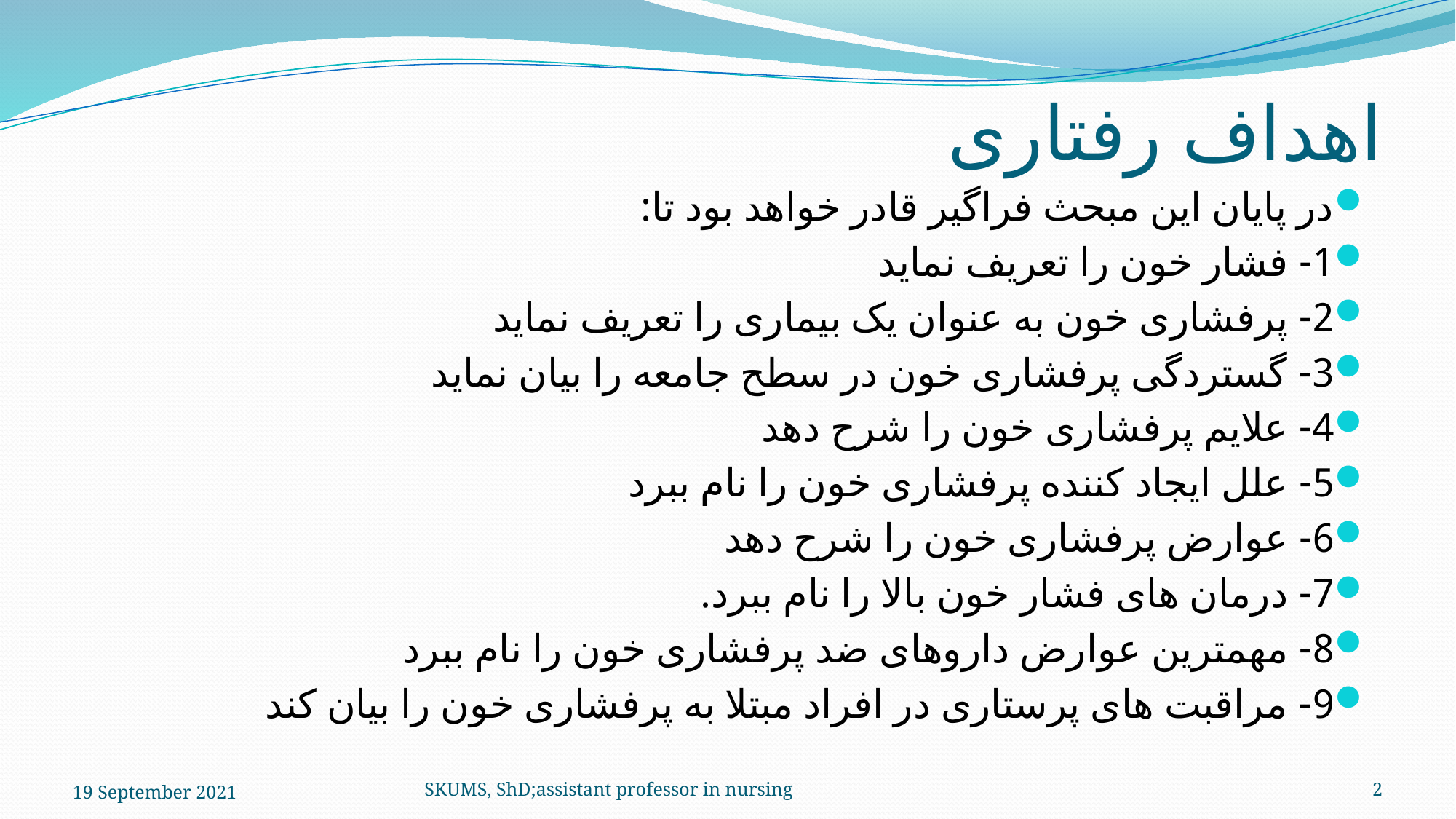

# اهداف رفتاری
در پایان این مبحث فراگیر قادر خواهد بود تا:
1- فشار خون را تعریف نماید
2- پرفشاری خون به عنوان یک بیماری را تعریف نماید
3- گستردگی پرفشاری خون در سطح جامعه را بیان نماید
4- علایم پرفشاری خون را شرح دهد
5- علل ایجاد کننده پرفشاری خون را نام ببرد
6- عوارض پرفشاری خون را شرح دهد
7- درمان های فشار خون بالا را نام ببرد.
8- مهمترین عوارض داروهای ضد پرفشاری خون را نام ببرد
9- مراقبت های پرستاری در افراد مبتلا به پرفشاری خون را بیان کند
19 September 2021
SKUMS, ShD;assistant professor in nursing
2